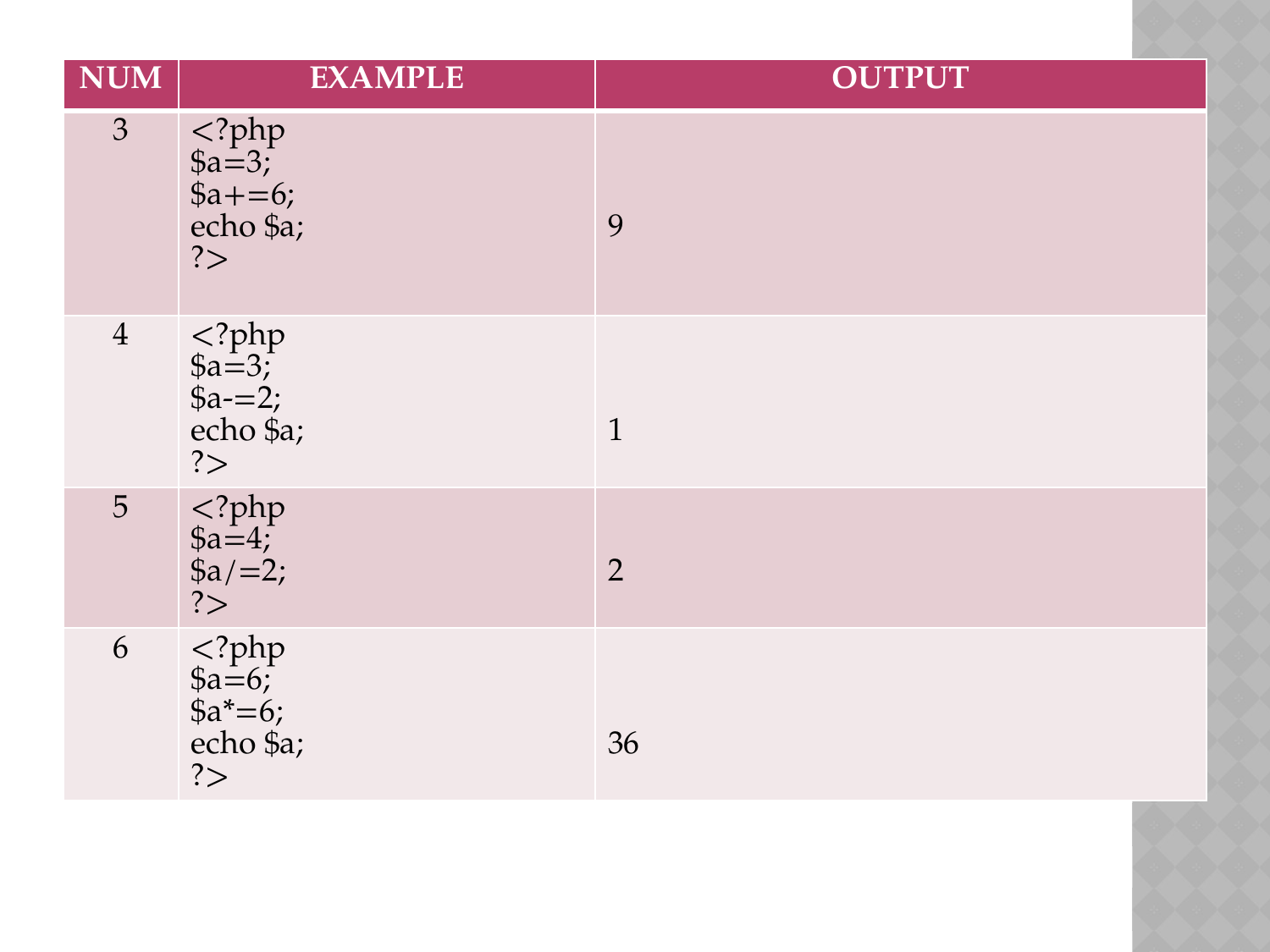

| NUM | EXAMPLE | OUTPUT |
| --- | --- | --- |
| 3 | <?php $a=3; $a+=6; echo $a; ?> | 9 |
| 4 | <?php $a=3; $a-=2; echo $a; ?> | 1 |
| 5 | <?php $a=4; $a/=2; ?> | 2 |
| 6 | <?php $a=6; $a\*=6; echo $a; ?> | 36 |